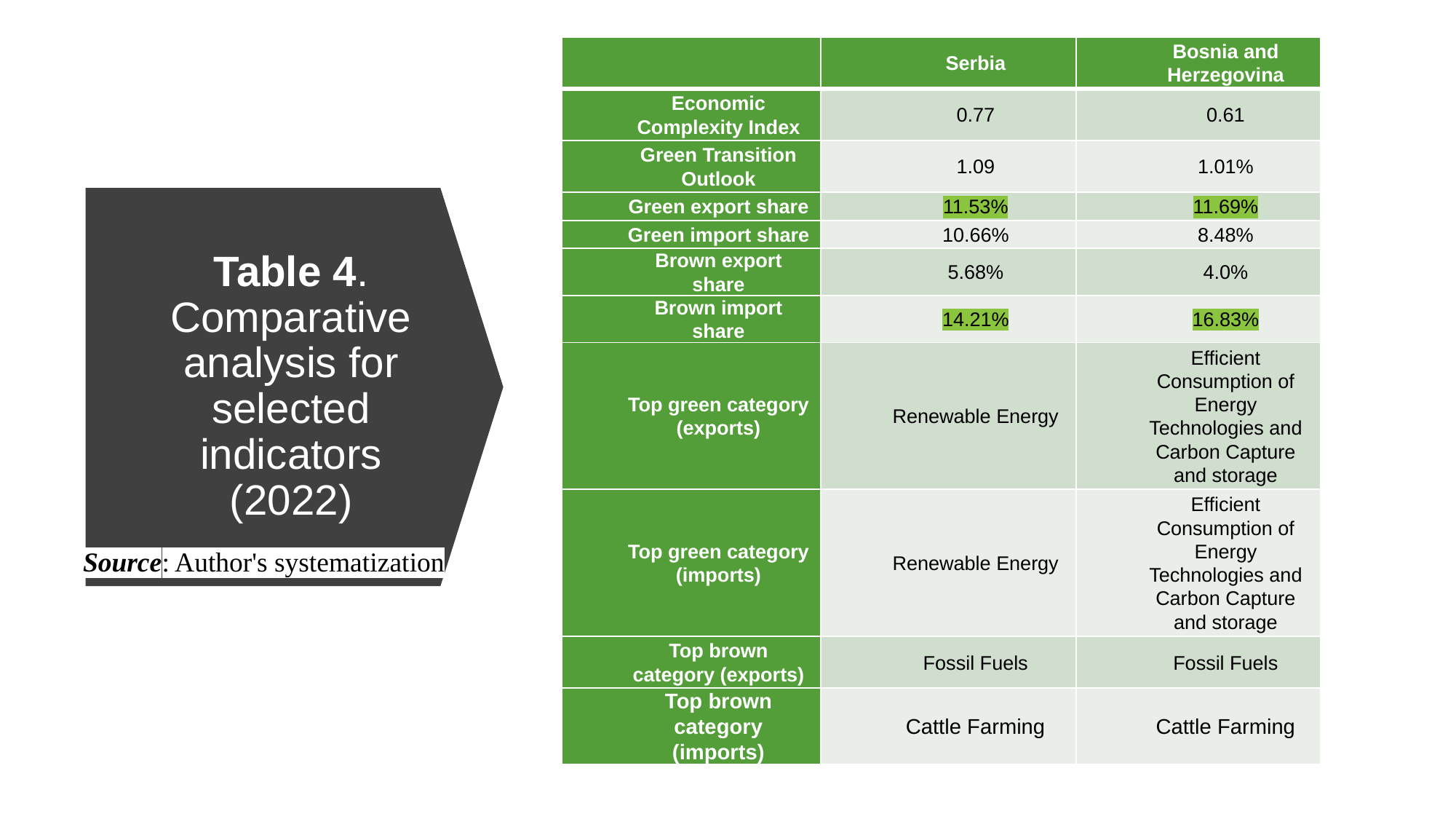

|  | Serbia | Bosnia and Herzegovina |
| --- | --- | --- |
| Economic Complexity Index | 0.77 | 0.61 |
| Green Transition Outlook | 1.09 | 1.01% |
| Green export share | 11.53% | 11.69% |
| Green import share | 10.66% | 8.48% |
| Brown export share | 5.68% | 4.0% |
| Brown import share | 14.21% | 16.83% |
| Top green category (exports) | Renewable Energy | Efficient Consumption of Energy Technologies and Carbon Capture and storage |
| Top green category (imports) | Renewable Energy | Efficient Consumption of Energy Technologies and Carbon Capture and storage |
| Top brown category (exports) | Fossil Fuels | Fossil Fuels |
| Top brown category (imports) | Cattle Farming | Cattle Farming |

Table 4. Comparative analysis for selected indicators (2022)
Source: Author's systematization